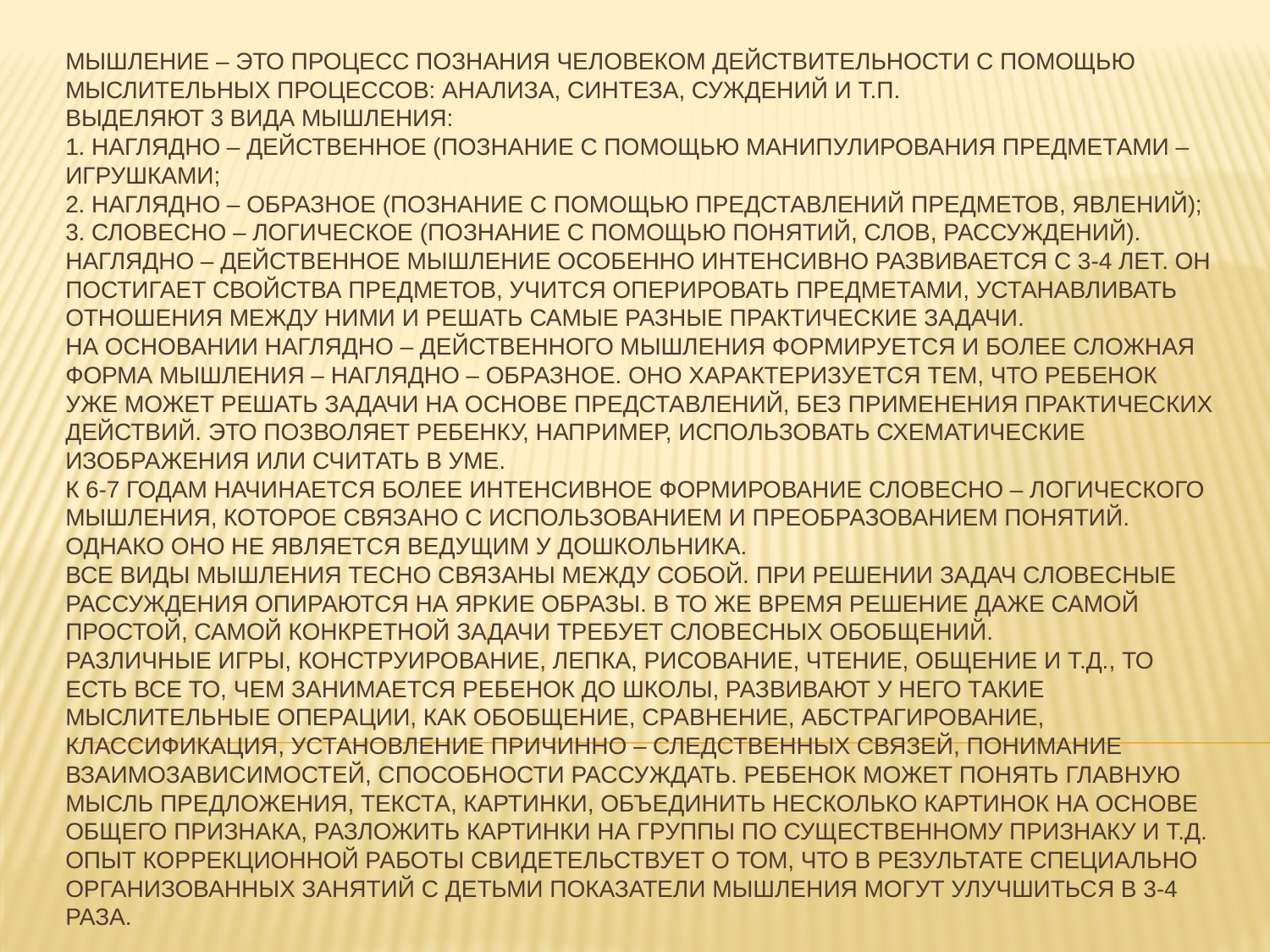

# Мышление – это процесс познания человеком действительности с помощью мыслительных процессов: анализа, синтеза, суждений и т.п. Выделяют 3 вида мышления: 1. Наглядно – действенное (познание с помощью манипулирования предметами – игрушками; 2. Наглядно – образное (познание с помощью представлений предметов, явлений); 3. Словесно – логическое (познание с помощью понятий, слов, рассуждений). Наглядно – действенное мышление особенно интенсивно развивается с 3-4 лет. Он постигает свойства предметов, учится оперировать предметами, устанавливать отношения между ними и решать самые разные практические задачи. На основании наглядно – действенного мышления формируется и более сложная форма мышления – наглядно – образное. Оно характеризуется тем, что ребенок уже может решать задачи на основе представлений, без применения практических действий. Это позволяет ребенку, например, использовать схематические изображения или считать в уме. К 6-7 годам начинается более интенсивное формирование словесно – логического мышления, которое связано с использованием и преобразованием понятий. Однако оно не является ведущим у дошкольника. Все виды мышления тесно связаны между собой. При решении задач словесные рассуждения опираются на яркие образы. В то же время решение даже самой простой, самой конкретной задачи требует словесных обобщений. Различные игры, конструирование, лепка, рисование, чтение, общение и т.д., то есть все то, чем занимается ребенок до школы, развивают у него такие мыслительные операции, как обобщение, сравнение, абстрагирование, классификация, установление причинно – следственных связей, понимание взаимозависимостей, способности рассуждать. Ребенок может понять главную мысль предложения, текста, картинки, объединить несколько картинок на основе общего признака, разложить картинки на группы по существенному признаку и т.д. Опыт коррекционной работы свидетельствует о том, что в результате специально организованных занятий с детьми показатели мышления могут улучшиться в 3-4 раза.